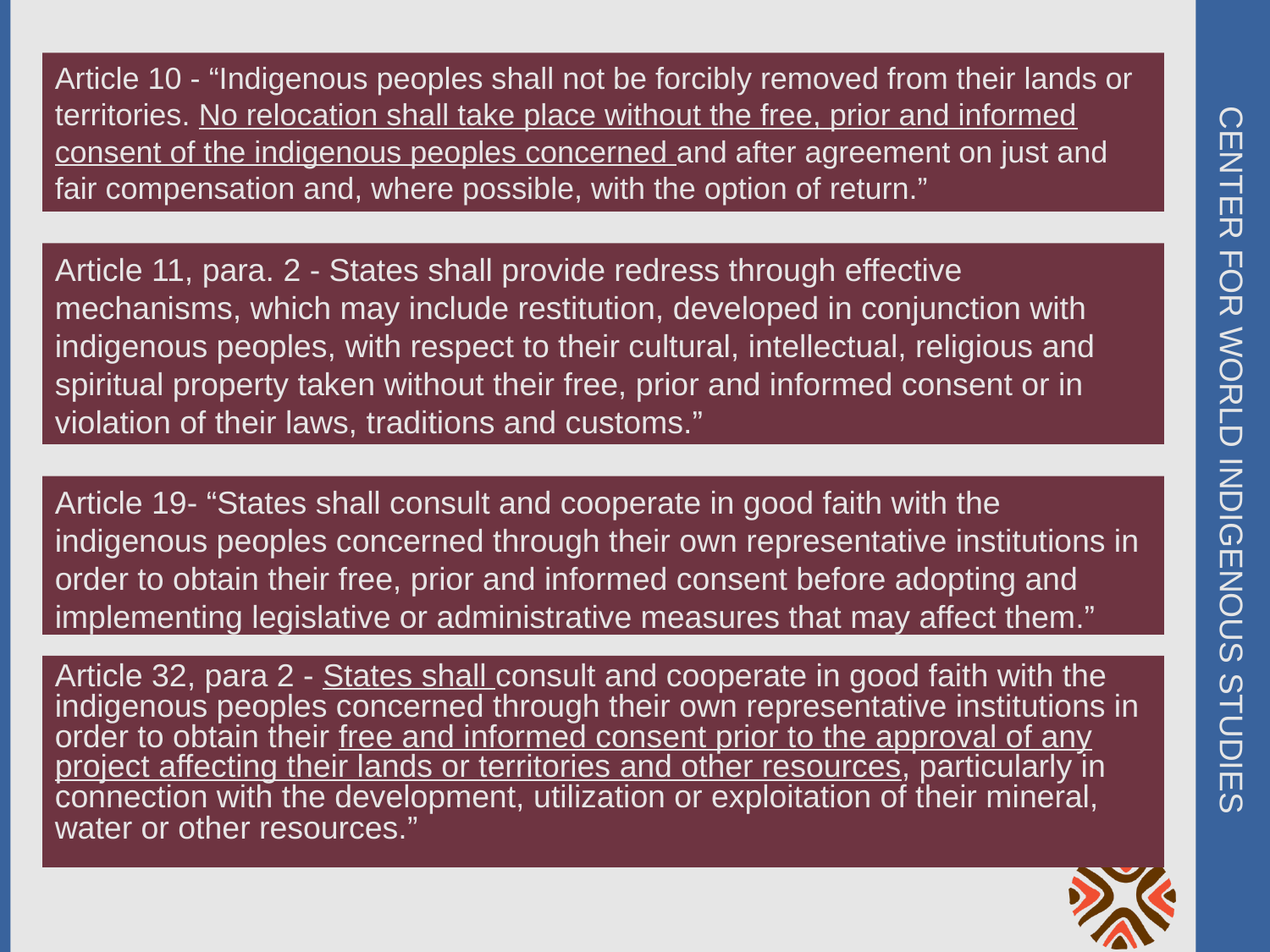

Article 10 - “Indigenous peoples shall not be forcibly removed from their lands or territories. No relocation shall take place without the free, prior and informed consent of the indigenous peoples concerned and after agreement on just and fair compensation and, where possible, with the option of return.”

# Center for world indigenous studies
Article 11, para. 2 - States shall provide redress through effective mechanisms, which may include restitution, developed in conjunction with indigenous peoples, with respect to their cultural, intellectual, religious and spiritual property taken without their free, prior and informed consent or in violation of their laws, traditions and customs.”
Article 19- “States shall consult and cooperate in good faith with the indigenous peoples concerned through their own representative institutions in order to obtain their free, prior and informed consent before adopting and implementing legislative or administrative measures that may affect them.”
Article 32, para 2 - States shall consult and cooperate in good faith with the indigenous peoples concerned through their own representative institutions in order to obtain their free and informed consent prior to the approval of any project affecting their lands or territories and other resources, particularly in connection with the development, utilization or exploitation of their mineral, water or other resources.”